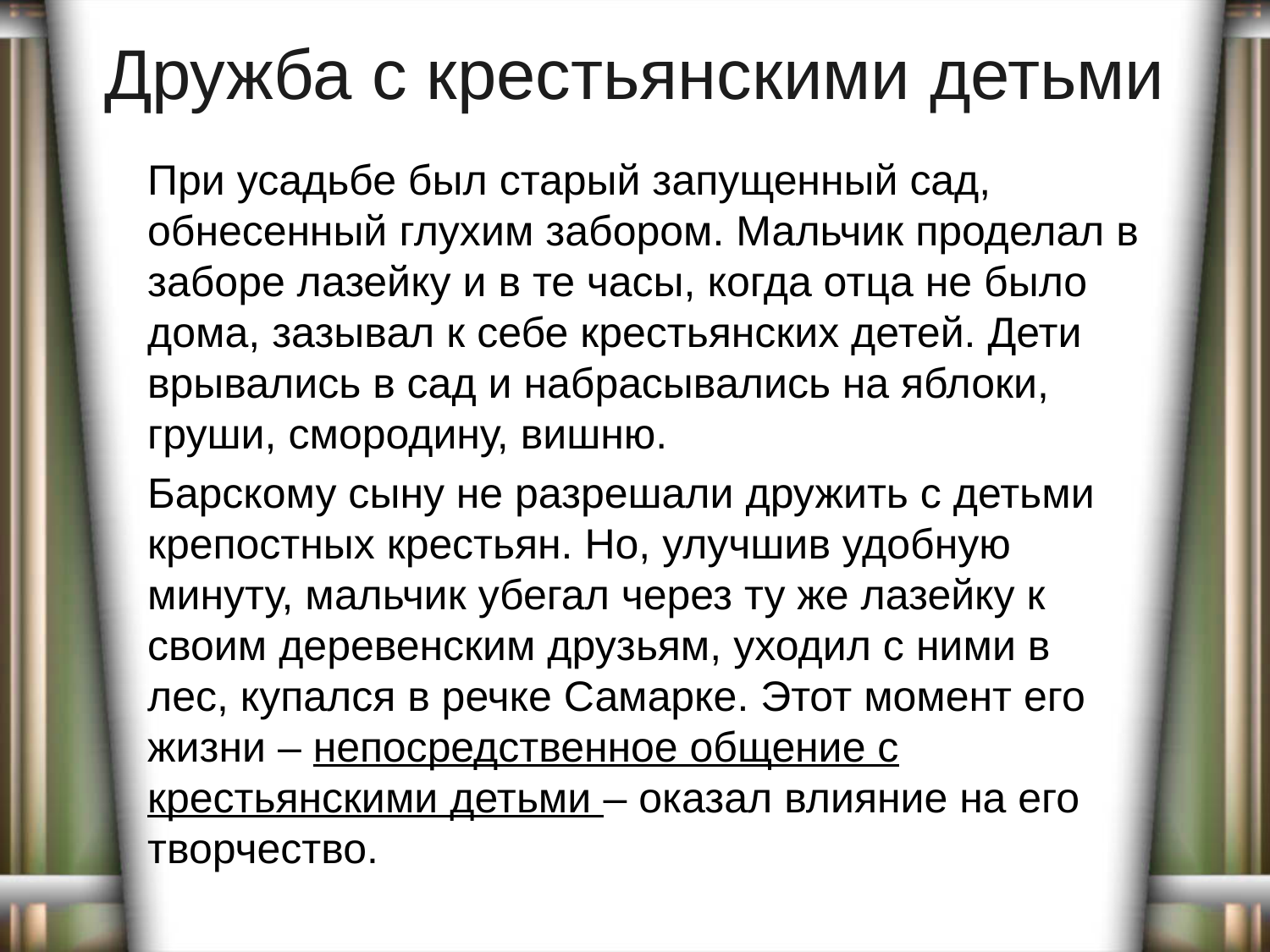

# Дружба с крестьянскими детьми
При усадьбе был старый запущенный сад, обнесенный глухим забором. Мальчик проделал в заборе лазейку и в те часы, когда отца не было дома, зазывал к себе крестьянских детей. Дети врывались в сад и набрасывались на яблоки, груши, смородину, вишню.
Барскому сыну не разрешали дружить с детьми крепостных крестьян. Но, улучшив удобную минуту, мальчик убегал через ту же лазейку к своим деревенским друзьям, уходил с ними в лес, купался в речке Самарке. Этот момент его жизни – непосредственное общение с крестьянскими детьми – оказал влияние на его творчество.